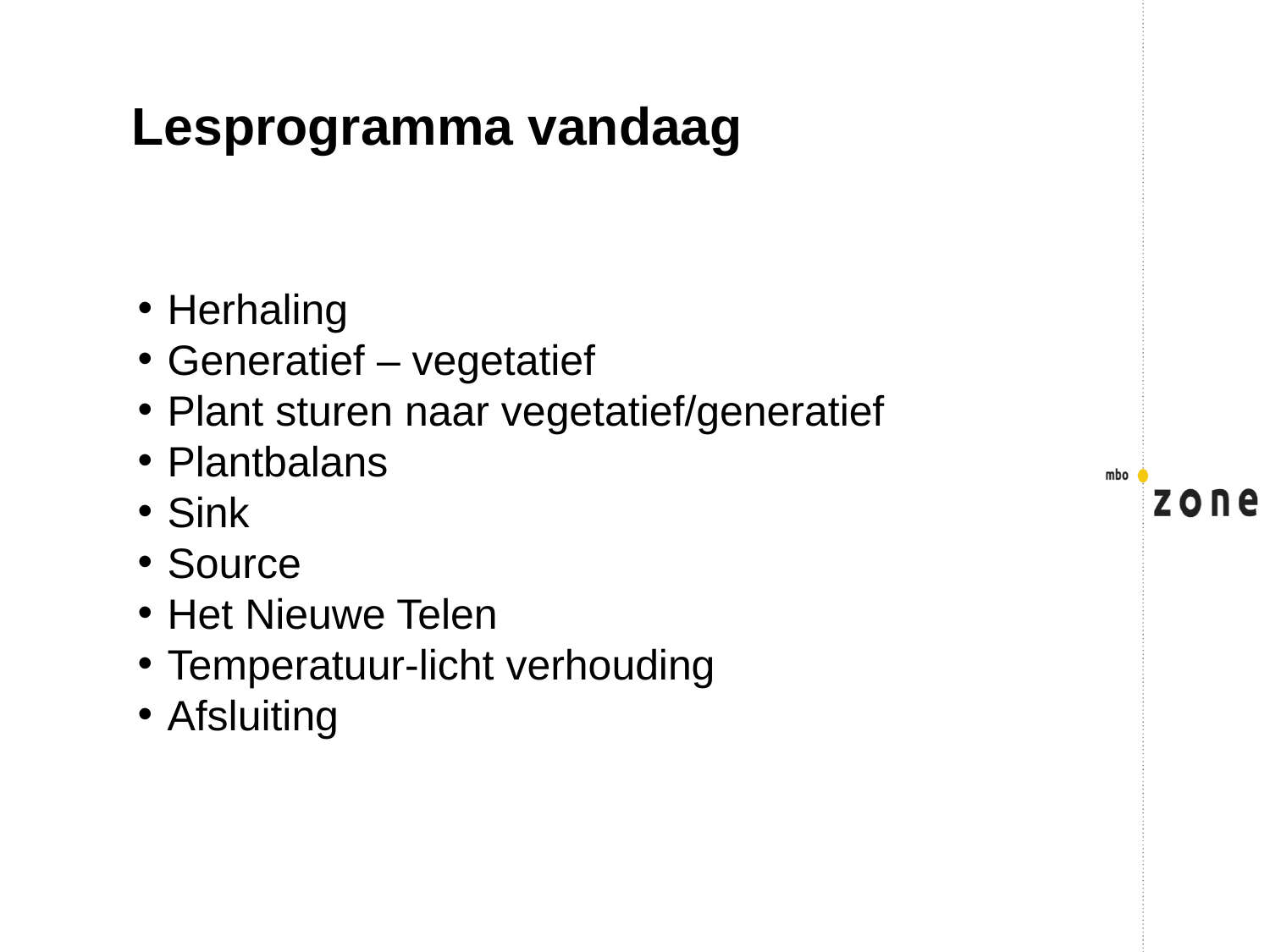

Lesprogramma vandaag
Herhaling
Generatief – vegetatief
Plant sturen naar vegetatief/generatief
Plantbalans
Sink
Source
Het Nieuwe Telen
Temperatuur-licht verhouding
Afsluiting